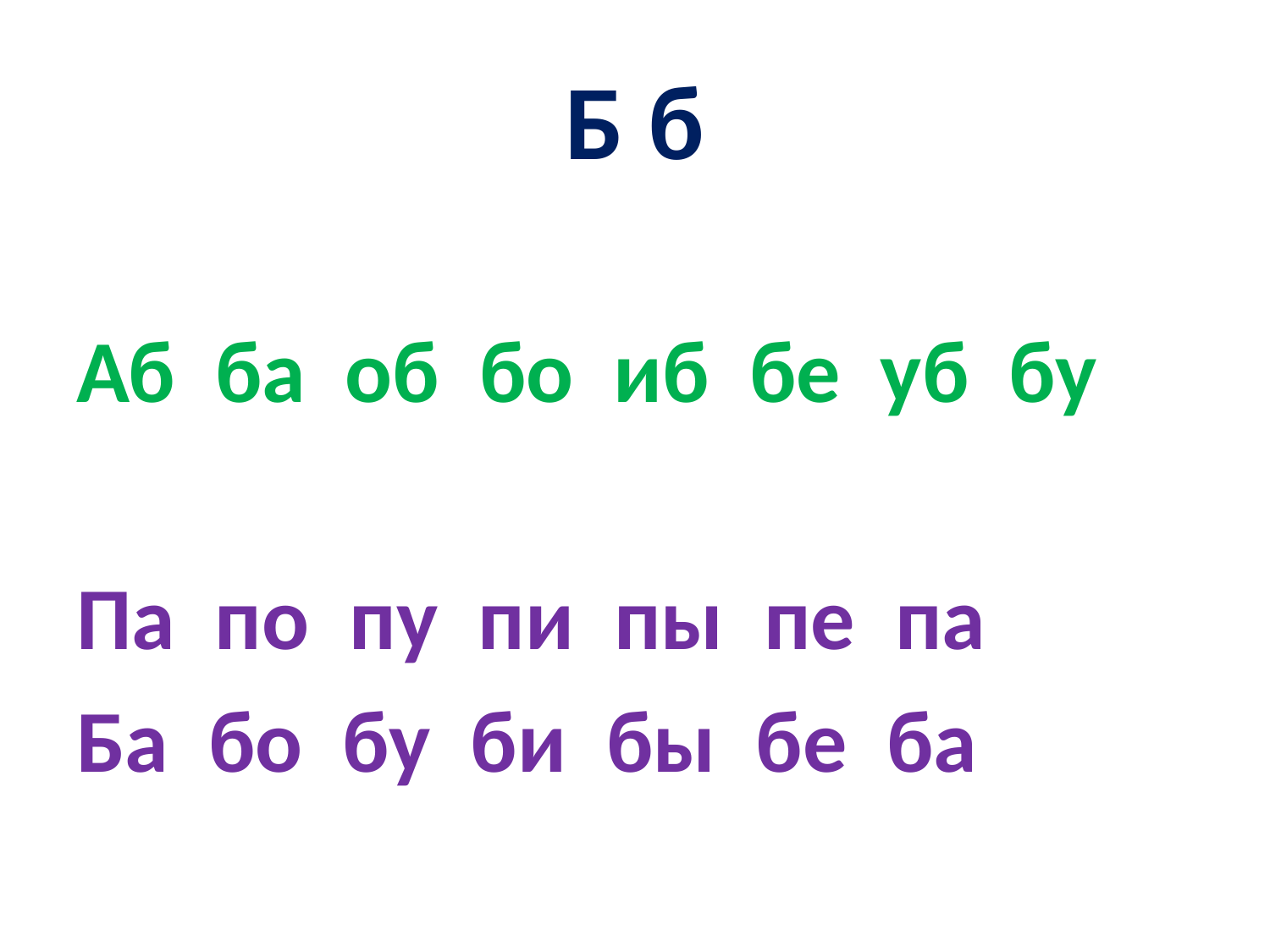

# Б б

Аб  ба  об  бо  иб  бе  уб  бу

Па  по  пу  пи  пы  пе  па
Ба  бо  бу  би  бы  бе  ба